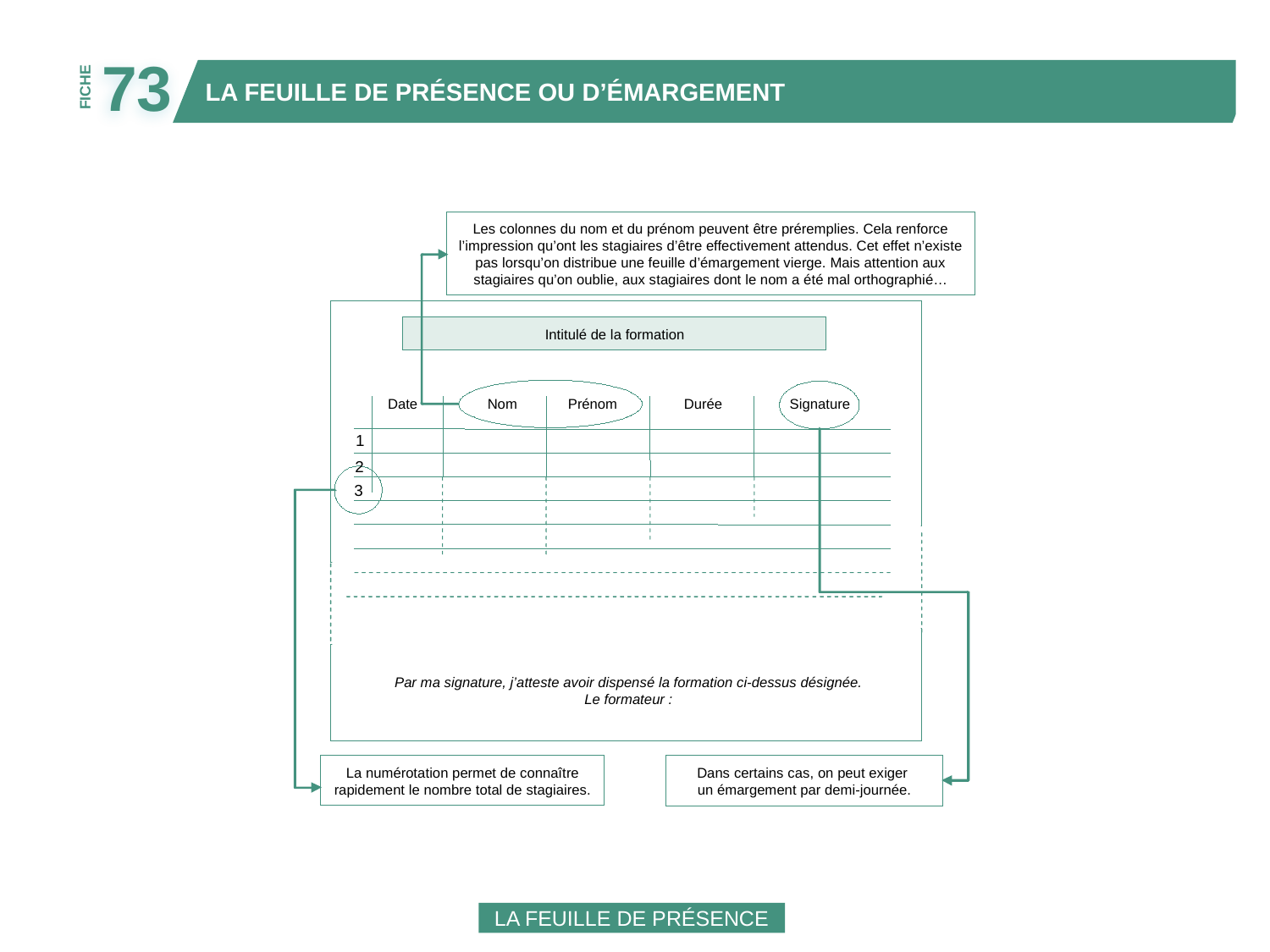

73

LA FEUILLE DE PRÉSENCE OU D’ÉMARGEMENT
FICHE

Les colonnes du nom et du prénom peuvent être préremplies. Cela renforce
l’impression qu’ont les stagiaires d’être effectivement attendus. Cet effet n’existe
pas lorsqu’on distribue une feuille d’émargement vierge. Mais attention aux
stagiaires qu’on oublie, aux stagiaires dont le nom a été mal orthographié…

Intitulé de la formation

Date
Nom
Prénom
Durée
Signature

1

2

3

Par ma signature, j’atteste avoir dispensé la formation ci-dessus désignée.
Le formateur :

La numérotation permet de connaître
rapidement le nombre total de stagiaires.
Dans certains cas, on peut exiger
un émargement par demi-journée.
LA FEUILLE DE PRÉSENCE